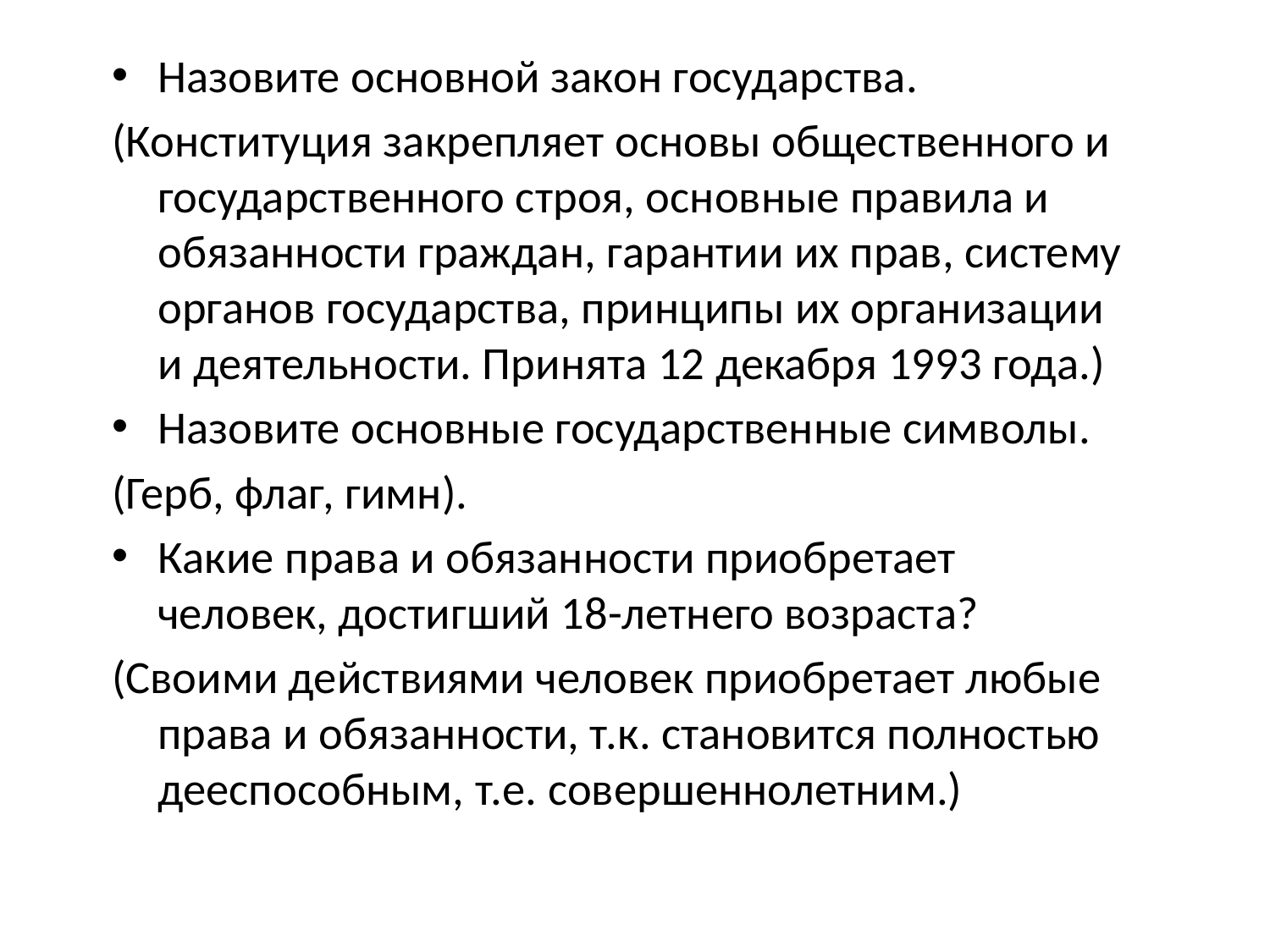

Назовите основной закон государства.
(Конституция закрепляет основы общественного и государственного строя, основные правила и обязанности граждан, гарантии их прав, систему органов государства, принципы их организации и деятельности. Принята 12 декабря 1993 года.)
Назовите основные государственные символы.
(Герб, флаг, гимн).
Какие права и обязанности приобретает человек, достигший 18-летнего возраста?
(Своими действиями человек приобретает любые права и обязанности, т.к. становится полностью дееспособным, т.е. совершеннолетним.)